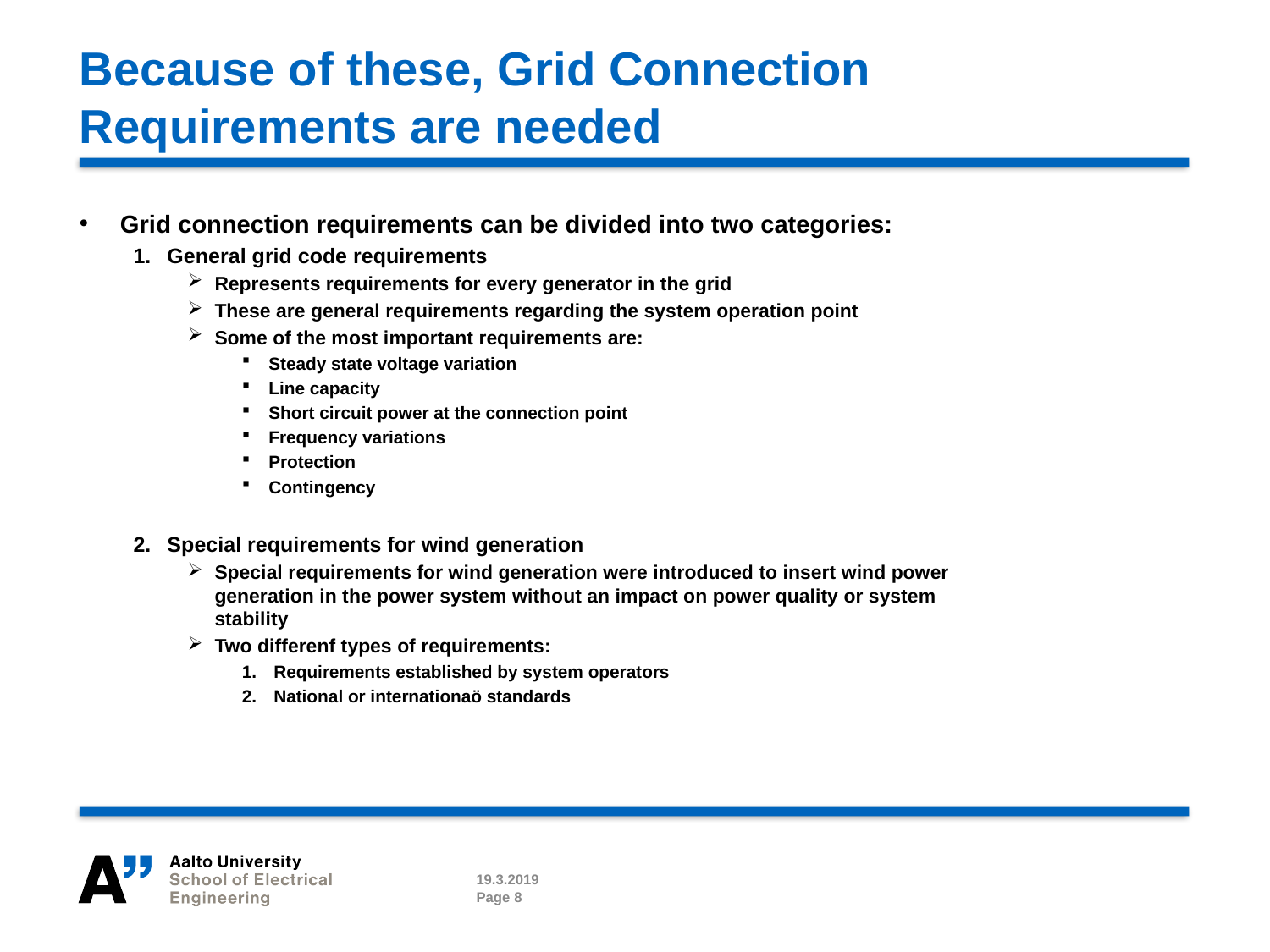

# Because of these, Grid Connection Requirements are needed
Grid connection requirements can be divided into two categories:
General grid code requirements
Represents requirements for every generator in the grid
These are general requirements regarding the system operation point
Some of the most important requirements are:
Steady state voltage variation
Line capacity
Short circuit power at the connection point
Frequency variations
Protection
Contingency

Special requirements for wind generation
Special requirements for wind generation were introduced to insert wind power generation in the power system without an impact on power quality or system stability
Two differenf types of requirements:
Requirements established by system operators
National or internationaö standards

19.3.2019
Page 8